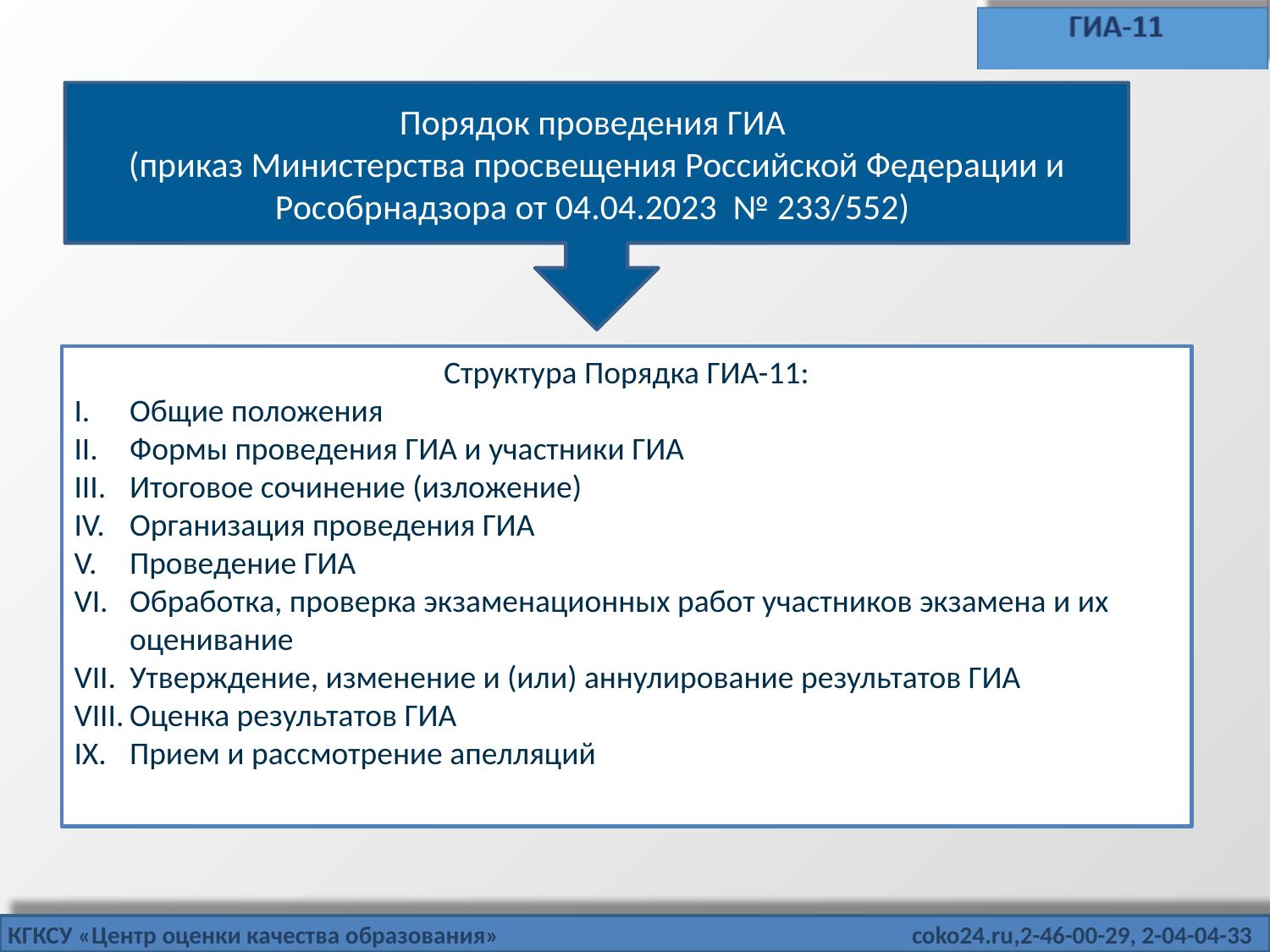

Порядок проведения ГИА
(приказ Министерства просвещения Российской Федерации и Рособрнадзора от 04.04.2023  № 233/552)

Структура Порядка ГИА-11:
Общие положения
Формы проведения ГИА и участники ГИА
Итоговое сочинение (изложение)
Организация проведения ГИА
Проведение ГИА
Обработка, проверка экзаменационных работ участников экзамена и их оценивание
Утверждение, изменение и (или) аннулирование результатов ГИА
Оценка результатов ГИА
Прием и рассмотрение апелляций